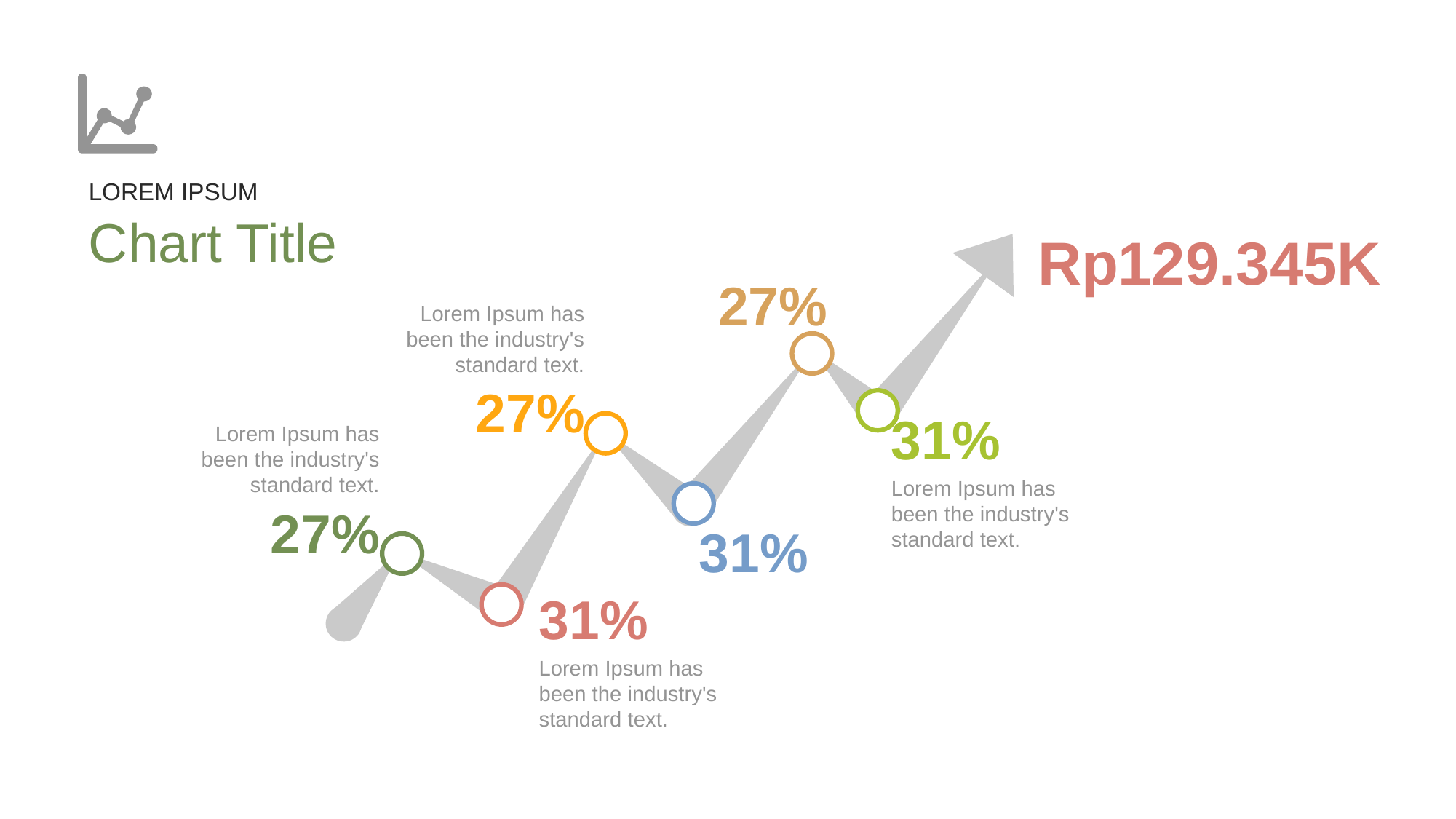

LOREM IPSUM
Chart Title
Rp129.345K

27%
Lorem Ipsum has been the industry's standard text.

27%

31%

Lorem Ipsum has been the industry's standard text.
Lorem Ipsum has been the industry's standard text.

27%
31%

31%

Lorem Ipsum has been the industry's standard text.